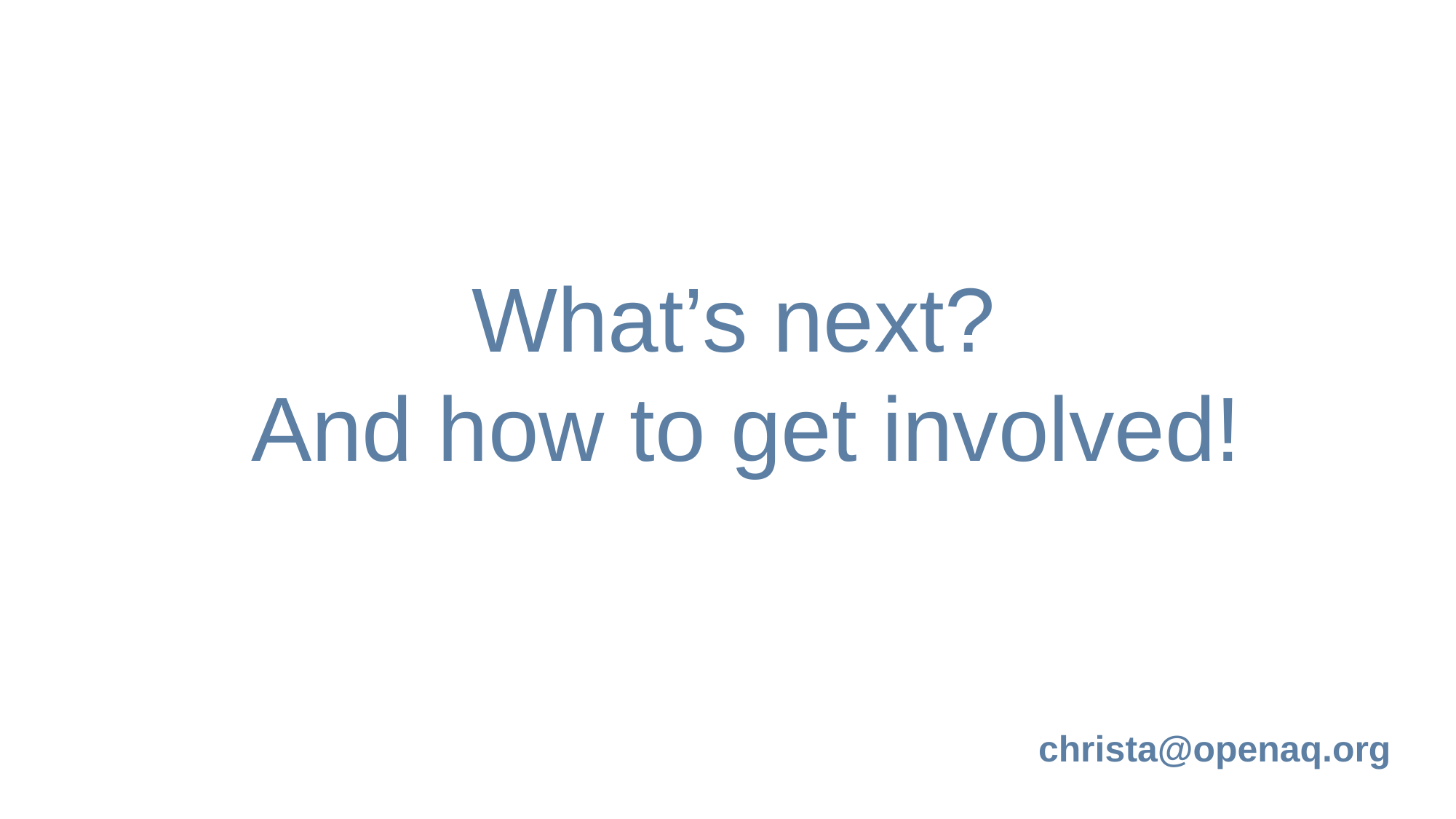

What’s next?
And how to get involved!
christa@openaq.org